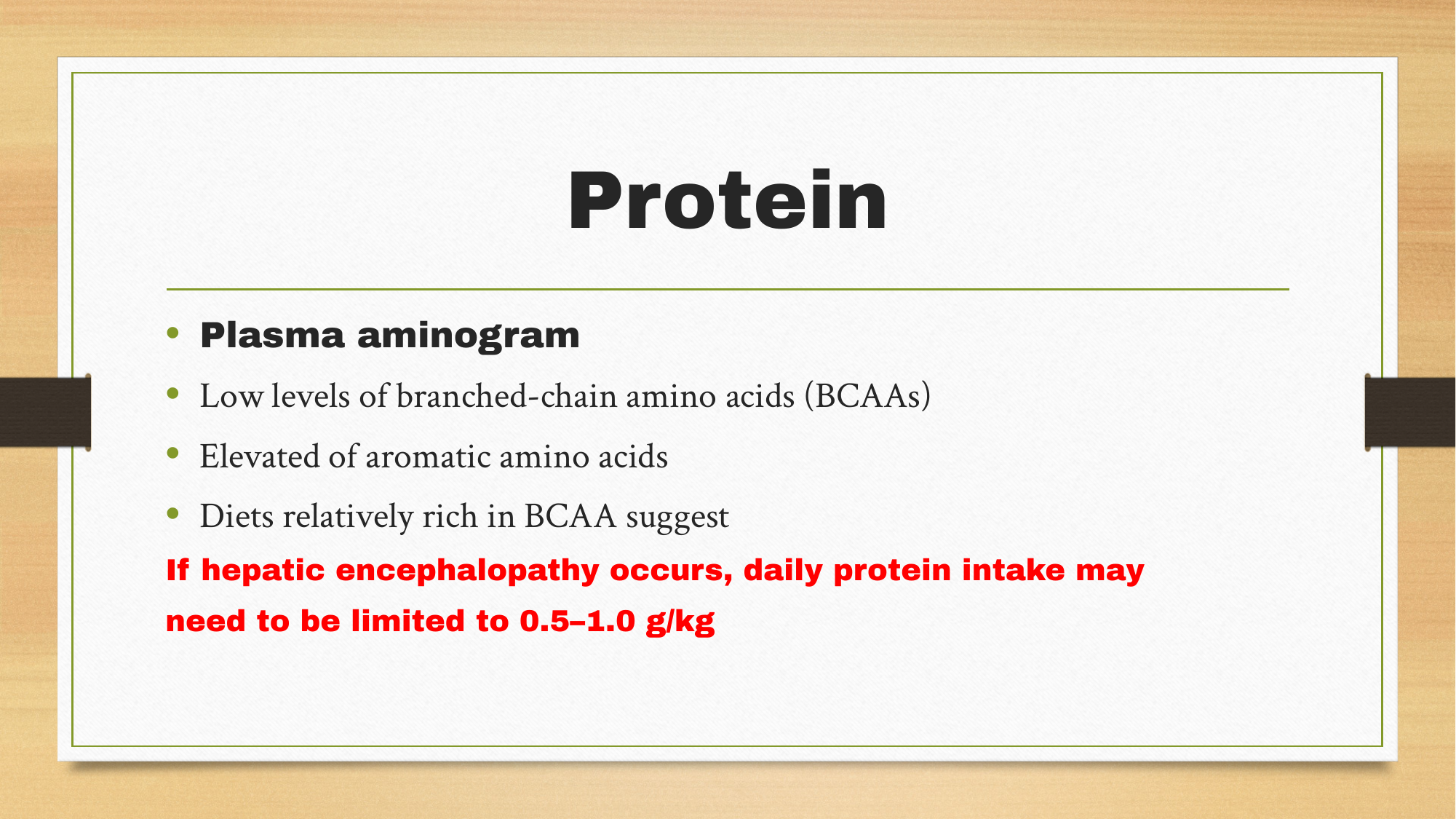

# Protein
Plasma aminogram
Low levels of branched-chain amino acids (BCAAs)
Elevated of aromatic amino acids
Diets relatively rich in BCAA suggest
If hepatic encephalopathy occurs, daily protein intake may
need to be limited to 0.5–1.0 g/kg